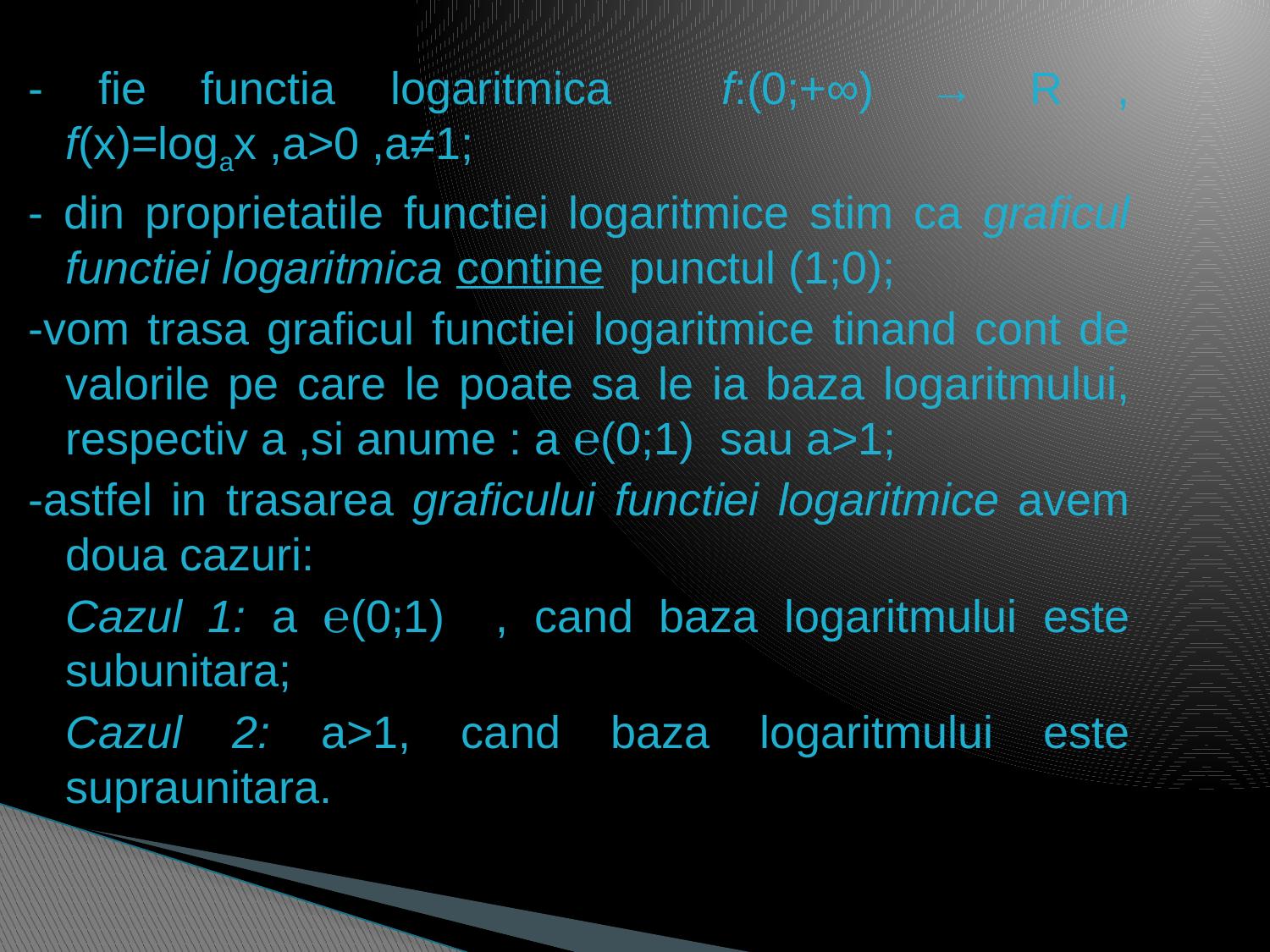

#
- fie functia logaritmica  f:(0;+∞) → R , f(x)=logax ,a>0 ,a≠1;
- din proprietatile functiei logaritmice stim ca graficul functiei logaritmica contine  punctul (1;0);
-vom trasa graficul functiei logaritmice tinand cont de valorile pe care le poate sa le ia baza logaritmului, respectiv a ,si anume : a ℮(0;1)  sau a>1;
-astfel in trasarea graficului functiei logaritmice avem doua cazuri:
		Cazul 1: a ℮(0;1)  , cand baza logaritmului este subunitara;
		Cazul 2: a>1, cand baza logaritmului este supraunitara.